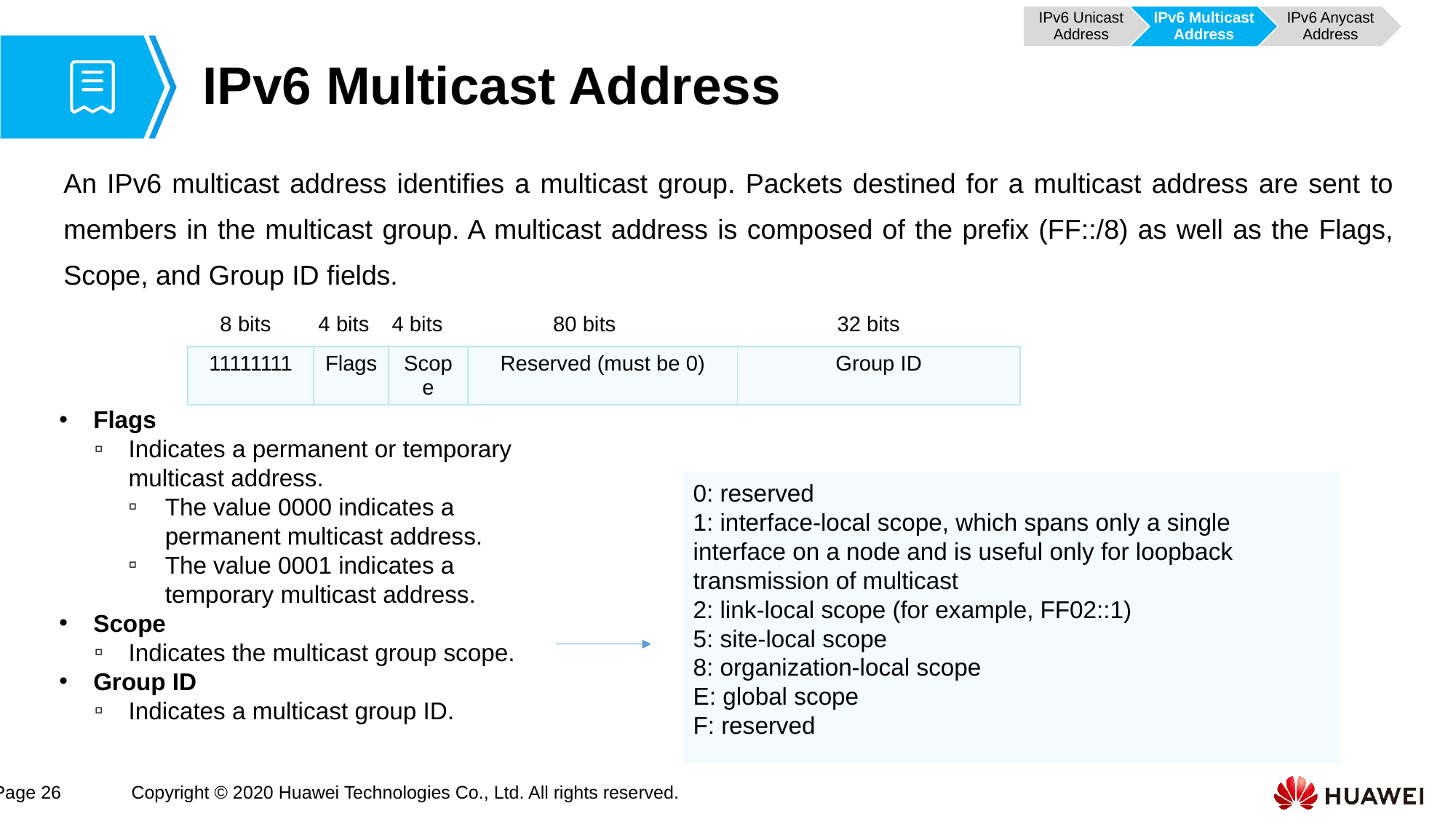

IPv6 Unicast Address
IPv6 Multicast Address
IPv6 Anycast Address
# IPv6 Multicast Address
An IPv6 multicast address identifies a multicast group. Packets destined for a multicast address are sent to members in the multicast group. A multicast address is composed of the prefix (FF::/8) as well as the Flags, Scope, and Group ID fields.
8 bits
4 bits
4 bits
80 bits
32 bits
| 11111111 | Flags | Scope | Reserved (must be 0) | Group ID |
| --- | --- | --- | --- | --- |
Flags
Indicates a permanent or temporary multicast address.
The value 0000 indicates a permanent multicast address.
The value 0001 indicates a temporary multicast address.
Scope
Indicates the multicast group scope.
Group ID
Indicates a multicast group ID.
0: reserved
1: interface-local scope, which spans only a single interface on a node and is useful only for loopback transmission of multicast
2: link-local scope (for example, FF02::1)
5: site-local scope
8: organization-local scope
E: global scope
F: reserved